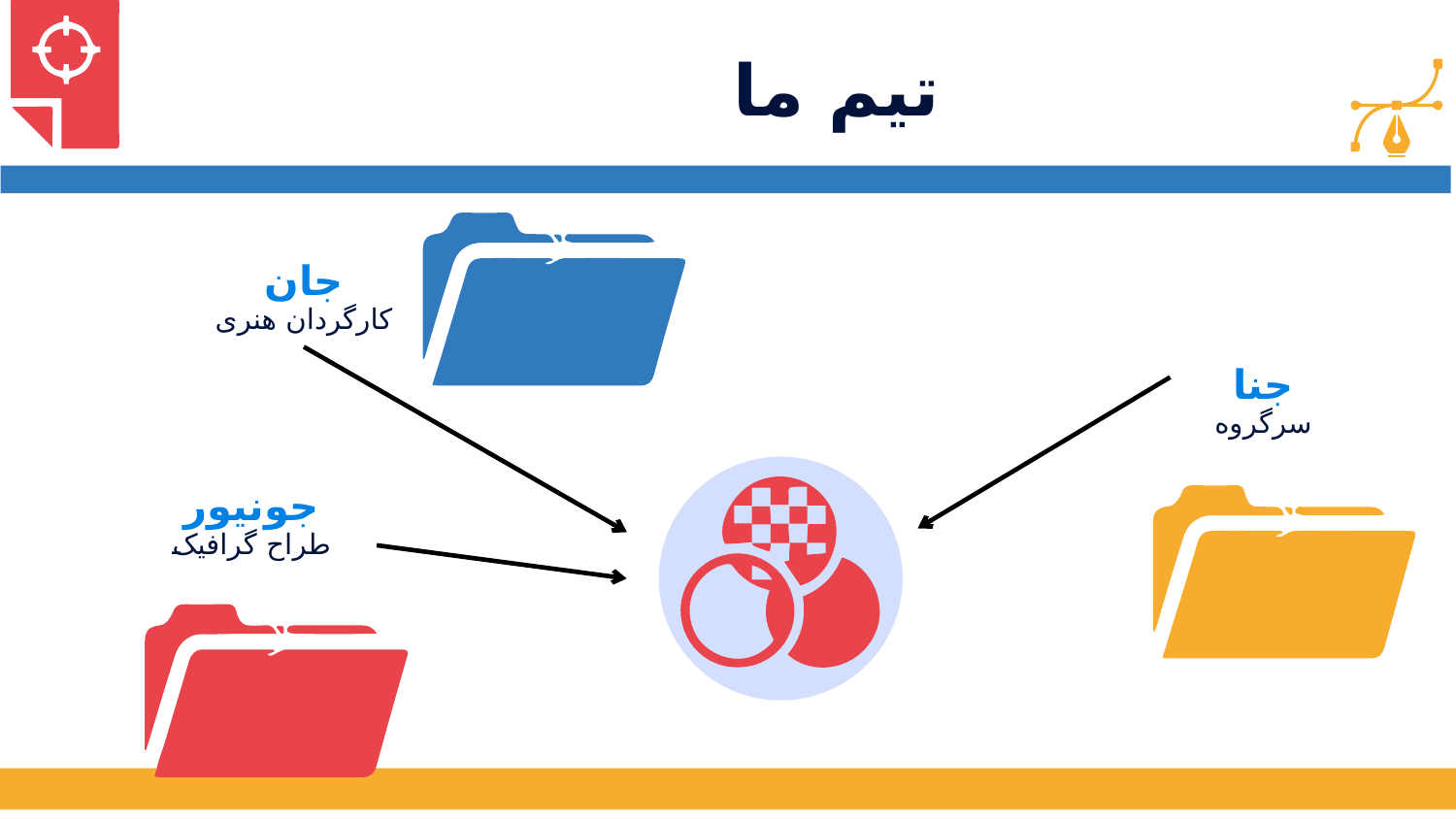

# تیم ما

جان
کارگردان هنری
جنا
سرگروه

جونیور

طراح گرافیک